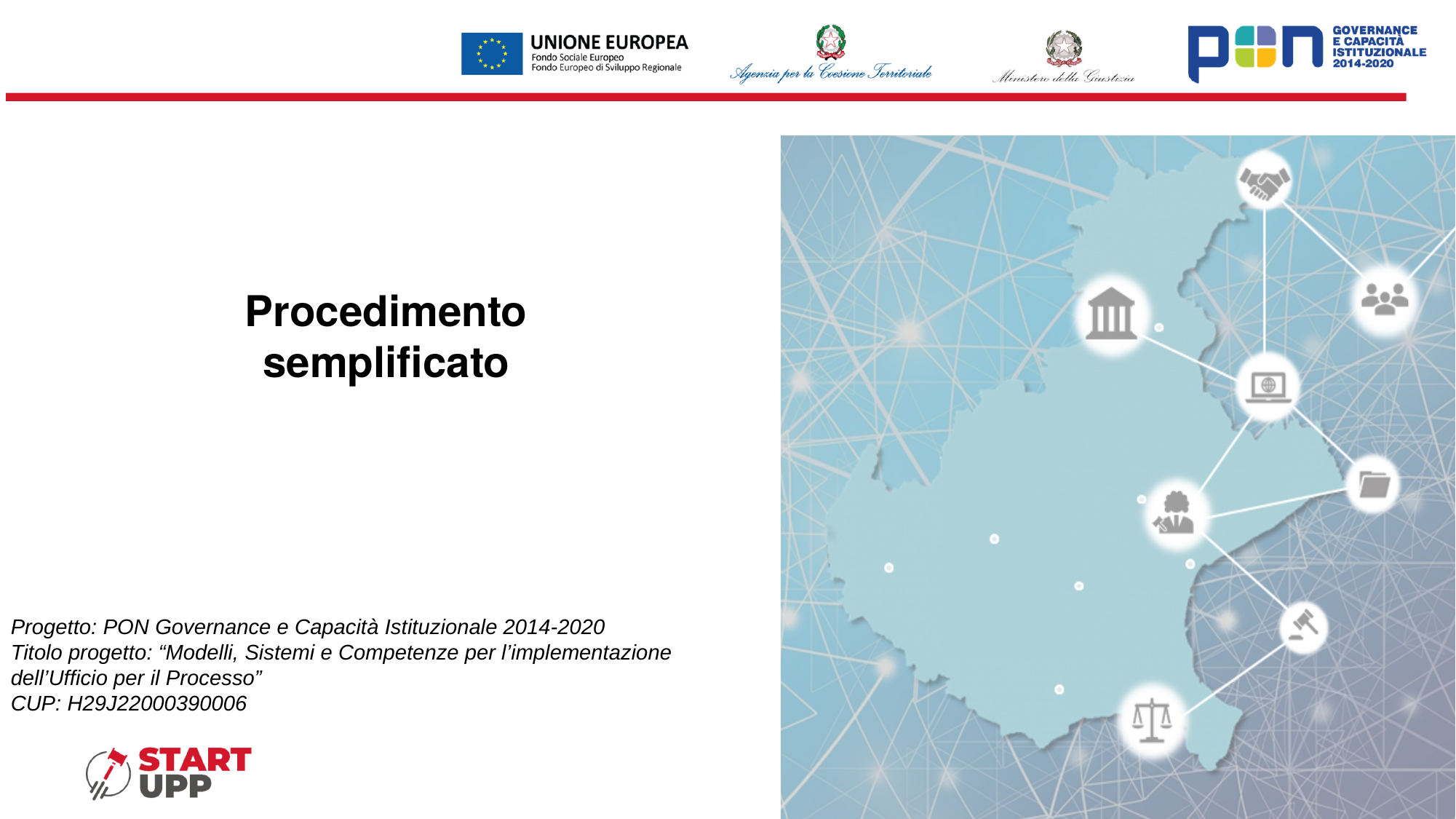

Procedimento semplificato
Progetto: PON Governance e Capacità Istituzionale 2014-2020
Titolo progetto: “Modelli, Sistemi e Competenze per l’implementazione dell’Ufficio per il Processo”
CUP: H29J22000390006